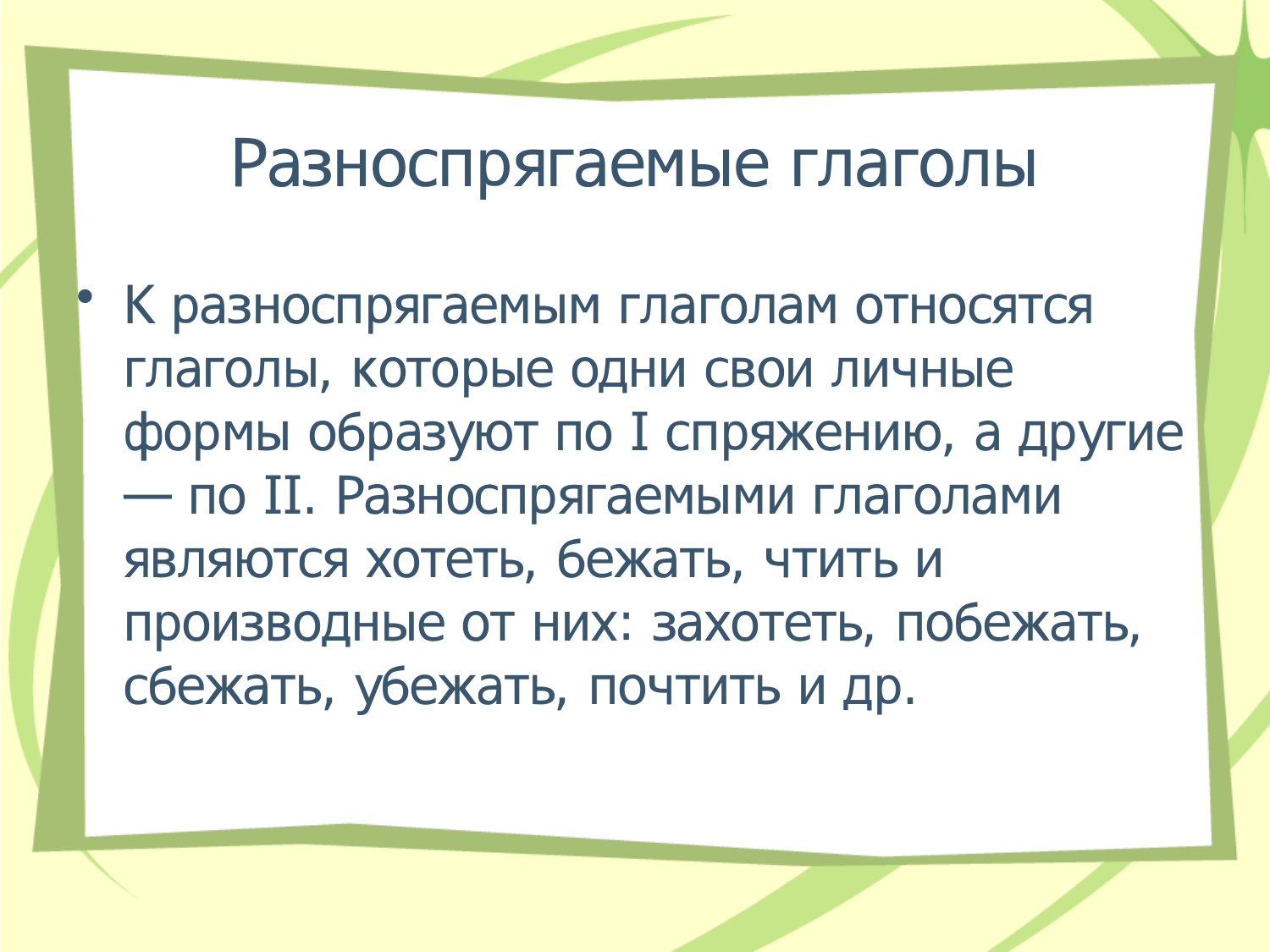

# Разноспрягаемые глаголы
К разноспрягаемым глаголам относятся глаголы, которые одни свои личные формы образуют по I спряжению, а другие — по II. Разноспрягаемыми глаголами являются хотеть, бежать, чтить и производные от них: захотеть, побежать, сбежать, убежать, почтить и др.